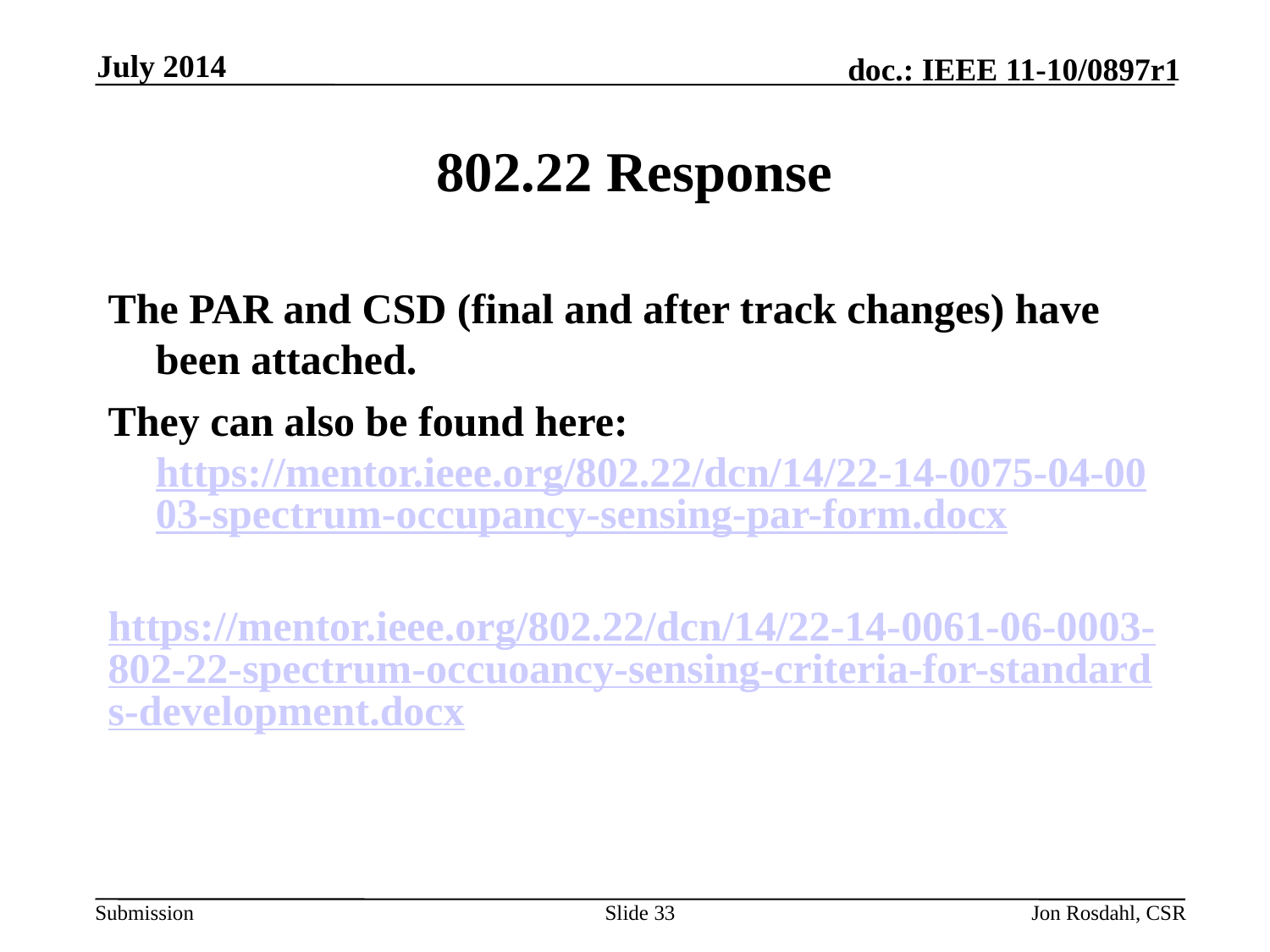

July 2014
# 802.22 Response
The PAR and CSD (final and after track changes) have been attached.
They can also be found here: https://mentor.ieee.org/802.22/dcn/14/22-14-0075-04-0003-spectrum-occupancy-sensing-par-form.docx
https://mentor.ieee.org/802.22/dcn/14/22-14-0061-06-0003-802-22-spectrum-occuoancy-sensing-criteria-for-standards-development.docx

Slide 33
Jon Rosdahl, CSR